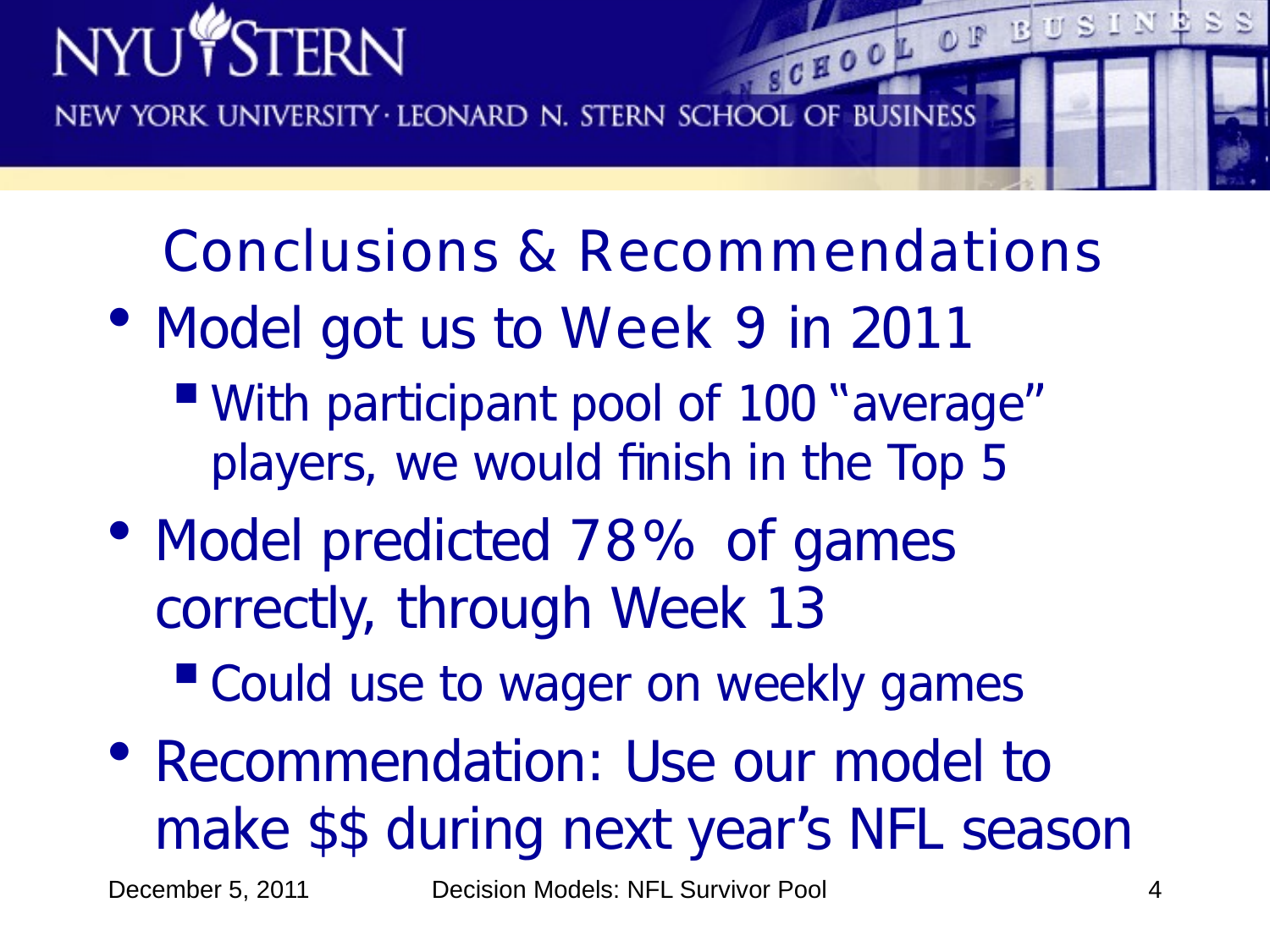

# Conclusions & Recommendations
Model got us to Week 9 in 2011
With participant pool of 100 “average” players, we would finish in the Top 5
Model predicted 78% of games correctly, through Week 13
Could use to wager on weekly games
Recommendation: Use our model to make $$ during next year’s NFL season
December 5, 2011
Decision Models: NFL Survivor Pool
4